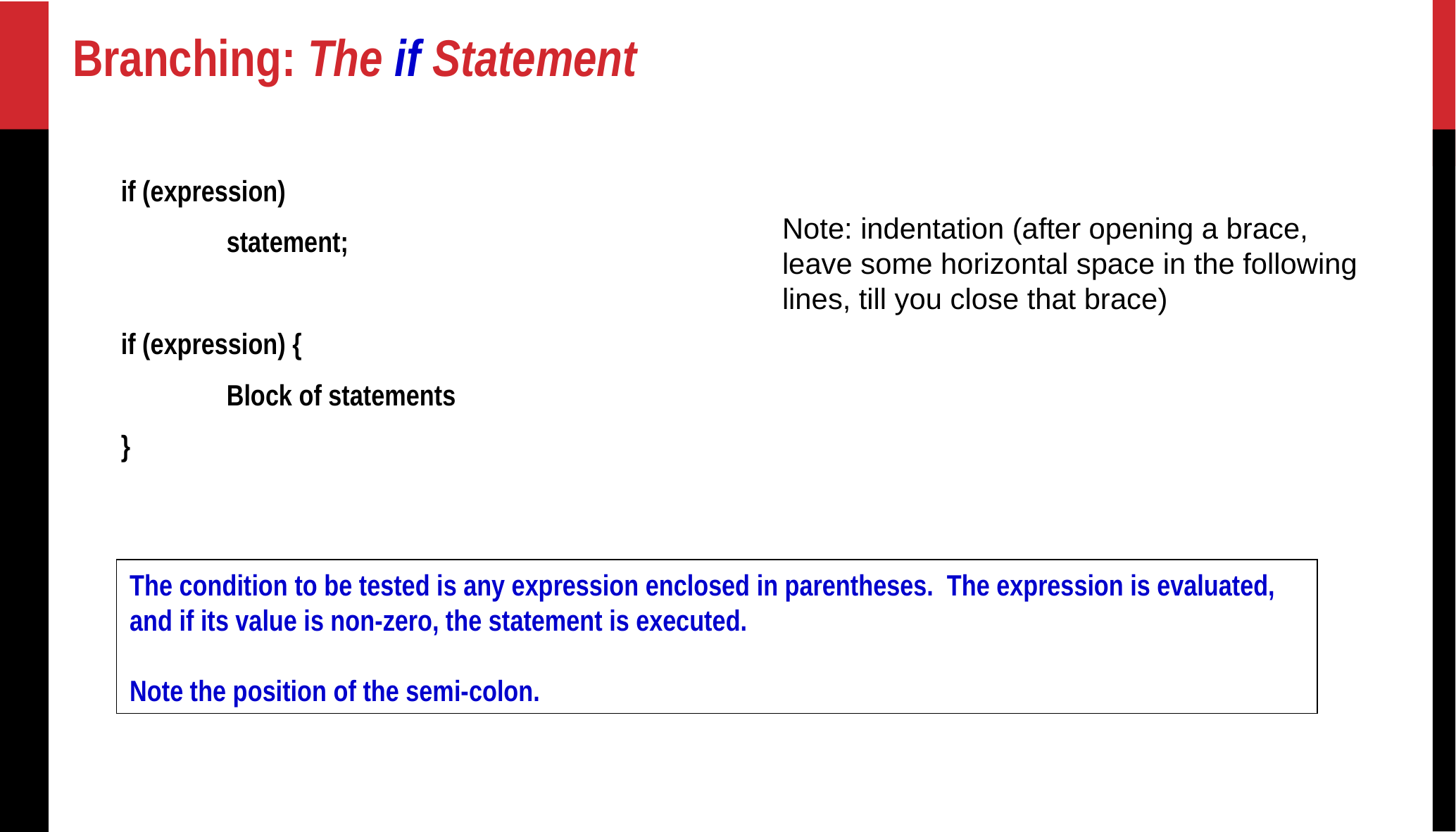

# Branching: The if Statement
if (expression)
	statement;

if (expression) {
 	Block of statements
}
Note: indentation (after opening a brace, leave some horizontal space in the following lines, till you close that brace)
The condition to be tested is any expression enclosed in parentheses.  The expression is evaluated, and if its value is non-zero, the statement is executed.

Note the position of the semi-colon.